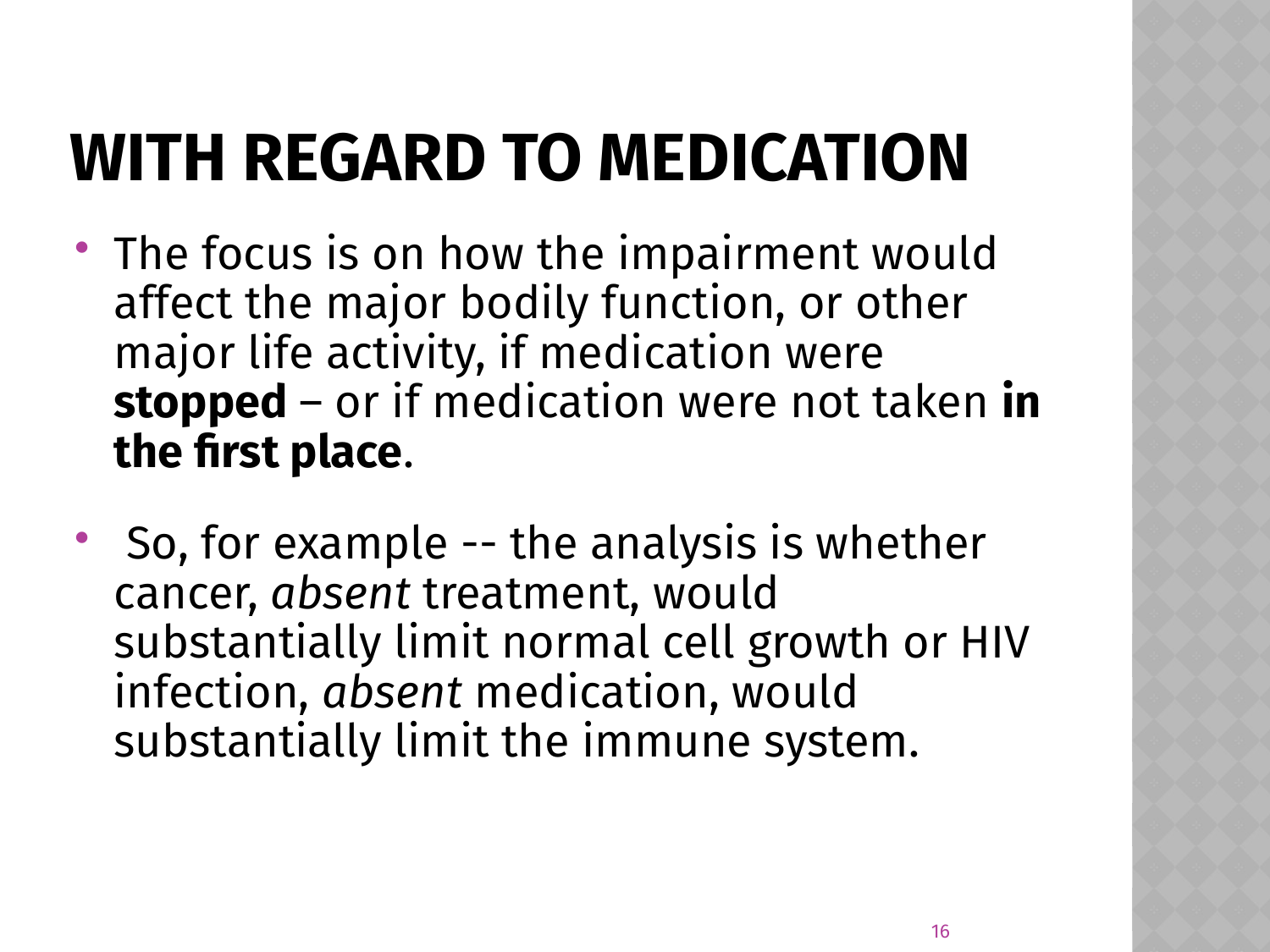

# WITH REGARD TO MEDICATION
The focus is on how the impairment would affect the major bodily function, or other major life activity, if medication were stopped – or if medication were not taken in the first place.
 So, for example -- the analysis is whether cancer, absent treatment, would substantially limit normal cell growth or HIV infection, absent medication, would substantially limit the immune system.
16